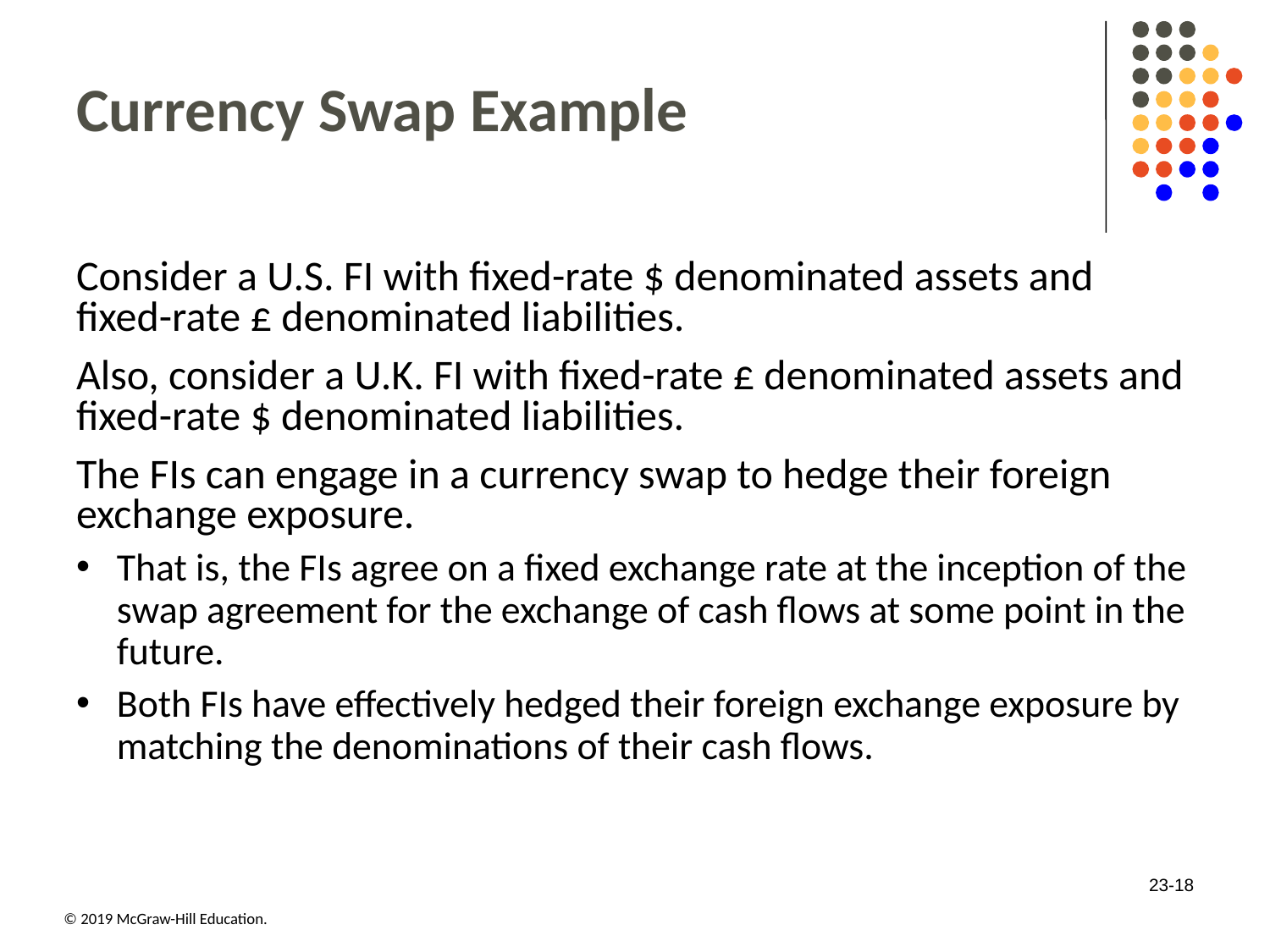

# Currency Swap Example
Consider a U.S. FI with fixed-rate $ denominated assets and fixed-rate £ denominated liabilities.
Also, consider a U.K. FI with fixed-rate £ denominated assets and fixed-rate $ denominated liabilities.
The FIs can engage in a currency swap to hedge their foreign exchange exposure.
That is, the FIs agree on a fixed exchange rate at the inception of the swap agreement for the exchange of cash flows at some point in the future.
Both FIs have effectively hedged their foreign exchange exposure by matching the denominations of their cash flows.
23-18